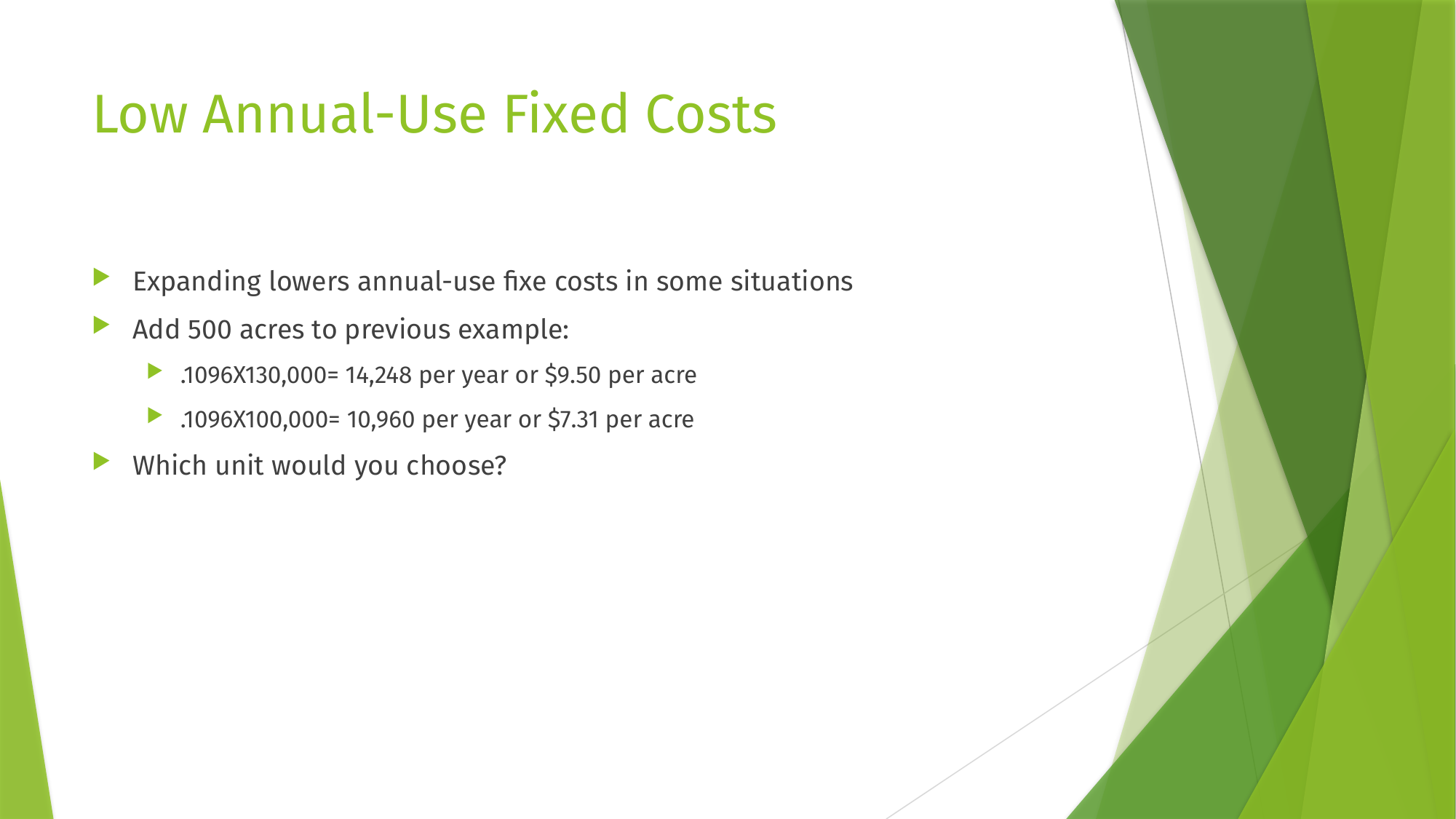

# Low Annual-Use Fixed Costs
Expanding lowers annual-use fixe costs in some situations
Add 500 acres to previous example:
.1096X130,000= 14,248 per year or $9.50 per acre
.1096X100,000= 10,960 per year or $7.31 per acre
Which unit would you choose?